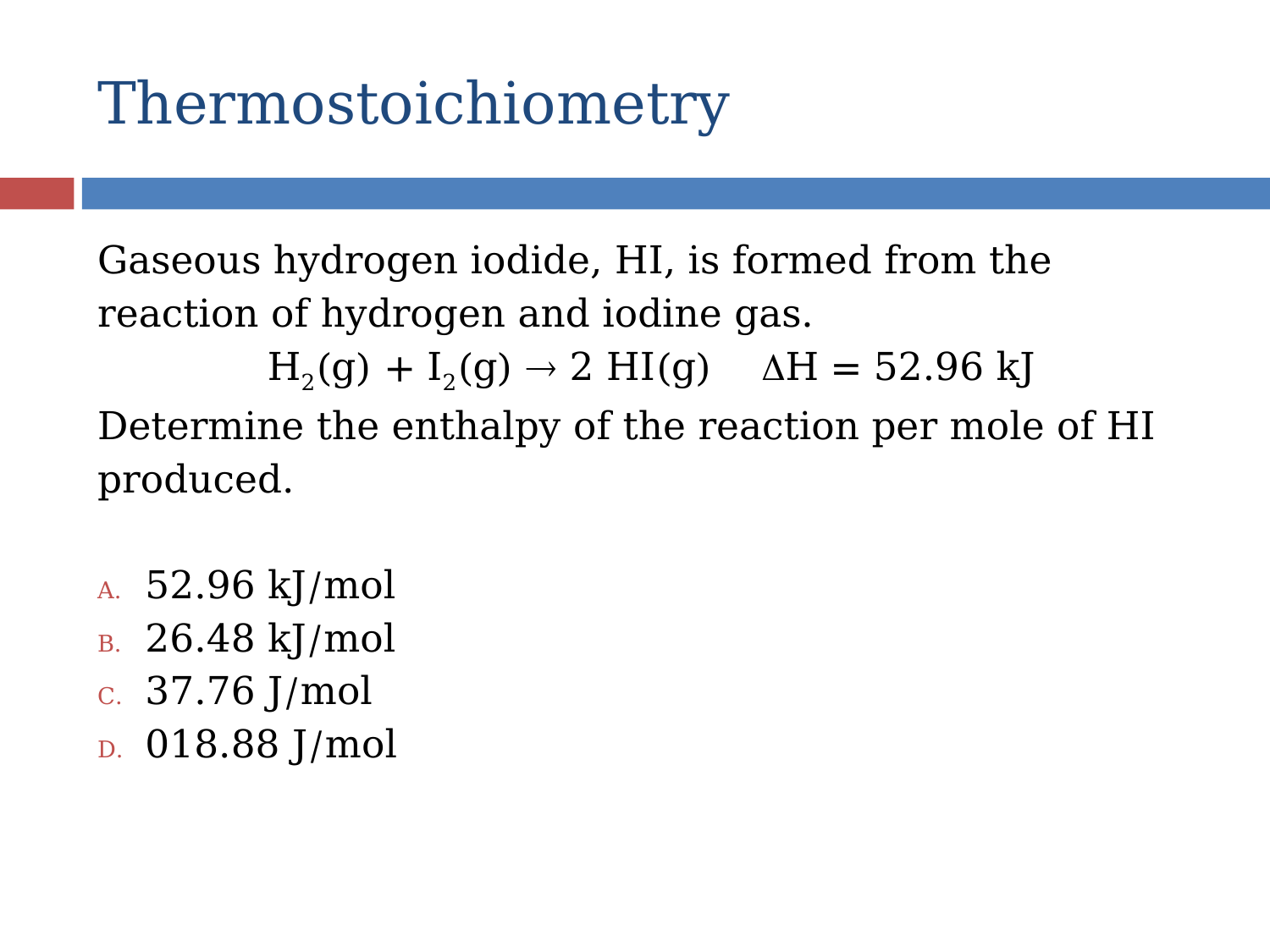

# Thermostoichiometry
Gaseous hydrogen iodide, HI, is formed from the reaction of hydrogen and iodine gas.
H2(g) + I2(g) → 2 HI(g)    ΔH = 52.96 kJ
Determine the enthalpy of the reaction per mole of HI produced.

52.96 kJ/mol
26.48 kJ/mol
37.76 J/mol
018.88 J/mol